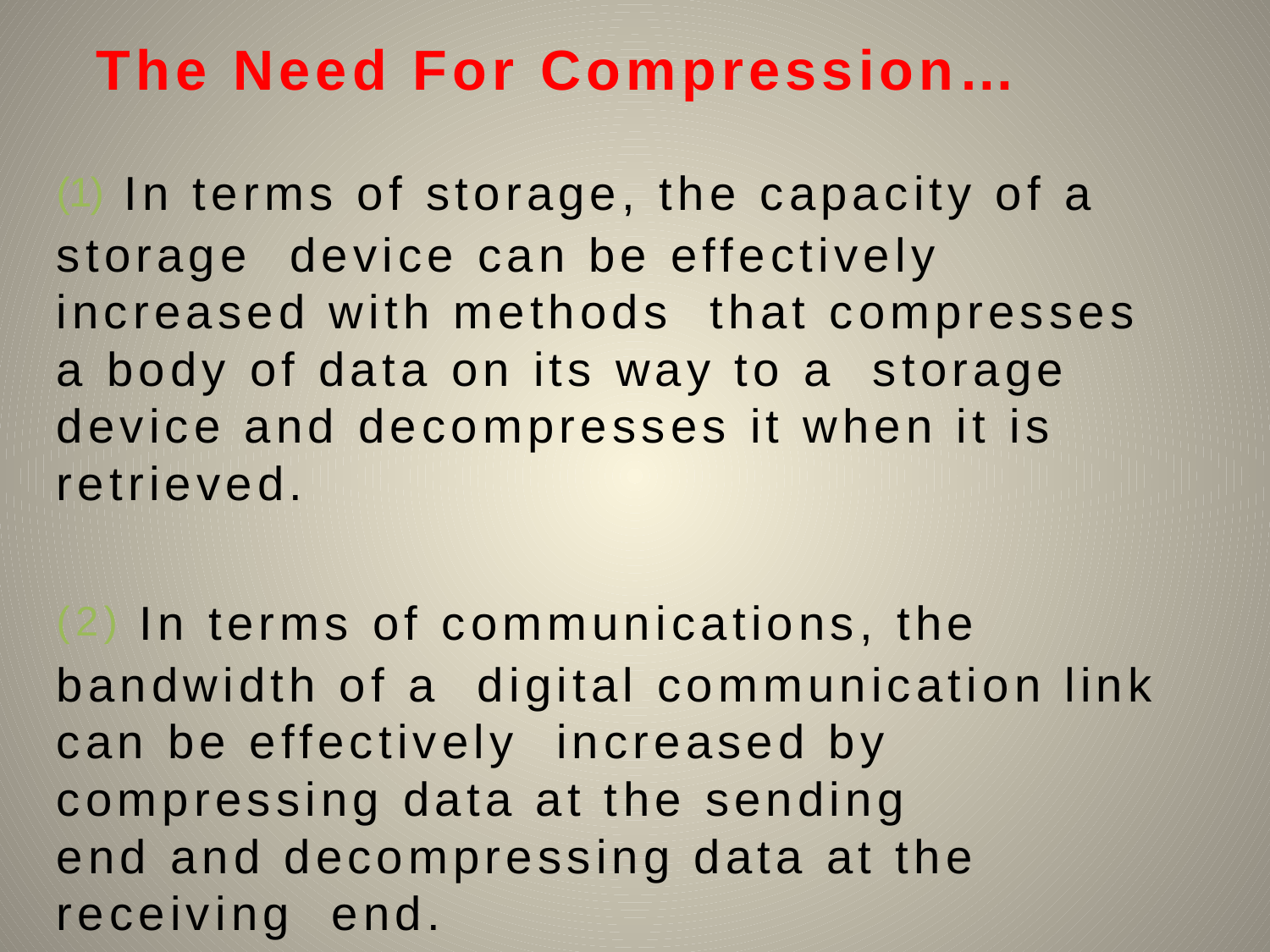

# The Need For Compression…
(1) In terms of storage, the capacity of a storage  device can be effectively increased with methods  that compresses a body of data on its way to a  storage device and decompresses it when it is  retrieved.

(2) In terms of communications, the bandwidth of a  digital communication link can be effectively  increased by compressing data at the sending
end and decompressing data at the receiving  end.